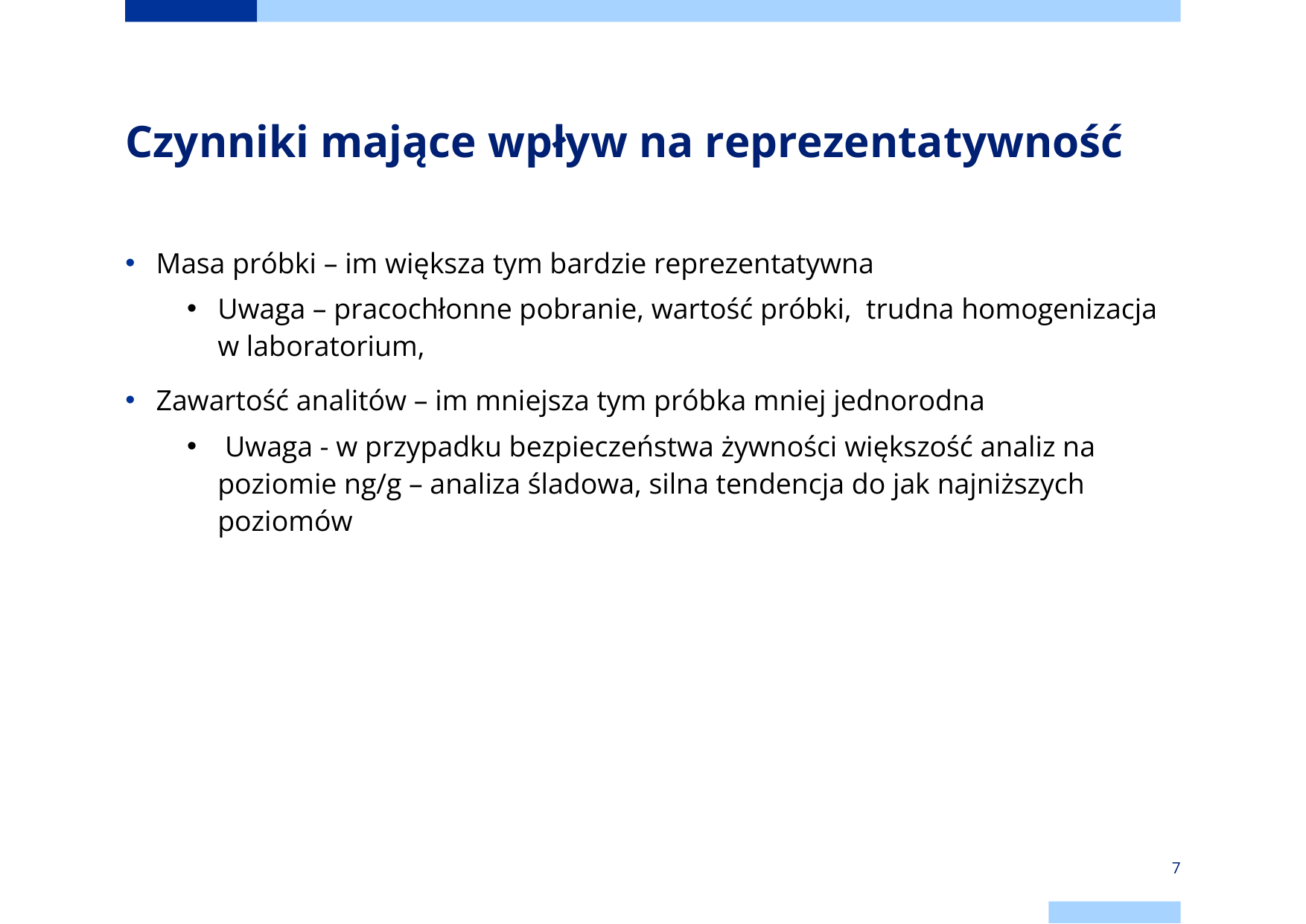

# Czynniki mające wpływ na reprezentatywność
Masa próbki – im większa tym bardzie reprezentatywna
Uwaga – pracochłonne pobranie, wartość próbki,  trudna homogenizacja  w laboratorium,
Zawartość analitów – im mniejsza tym próbka mniej jednorodna
 Uwaga - w przypadku bezpieczeństwa żywności większość analiz na poziomie ng/g – analiza śladowa, silna tendencja do jak najniższych poziomów
7